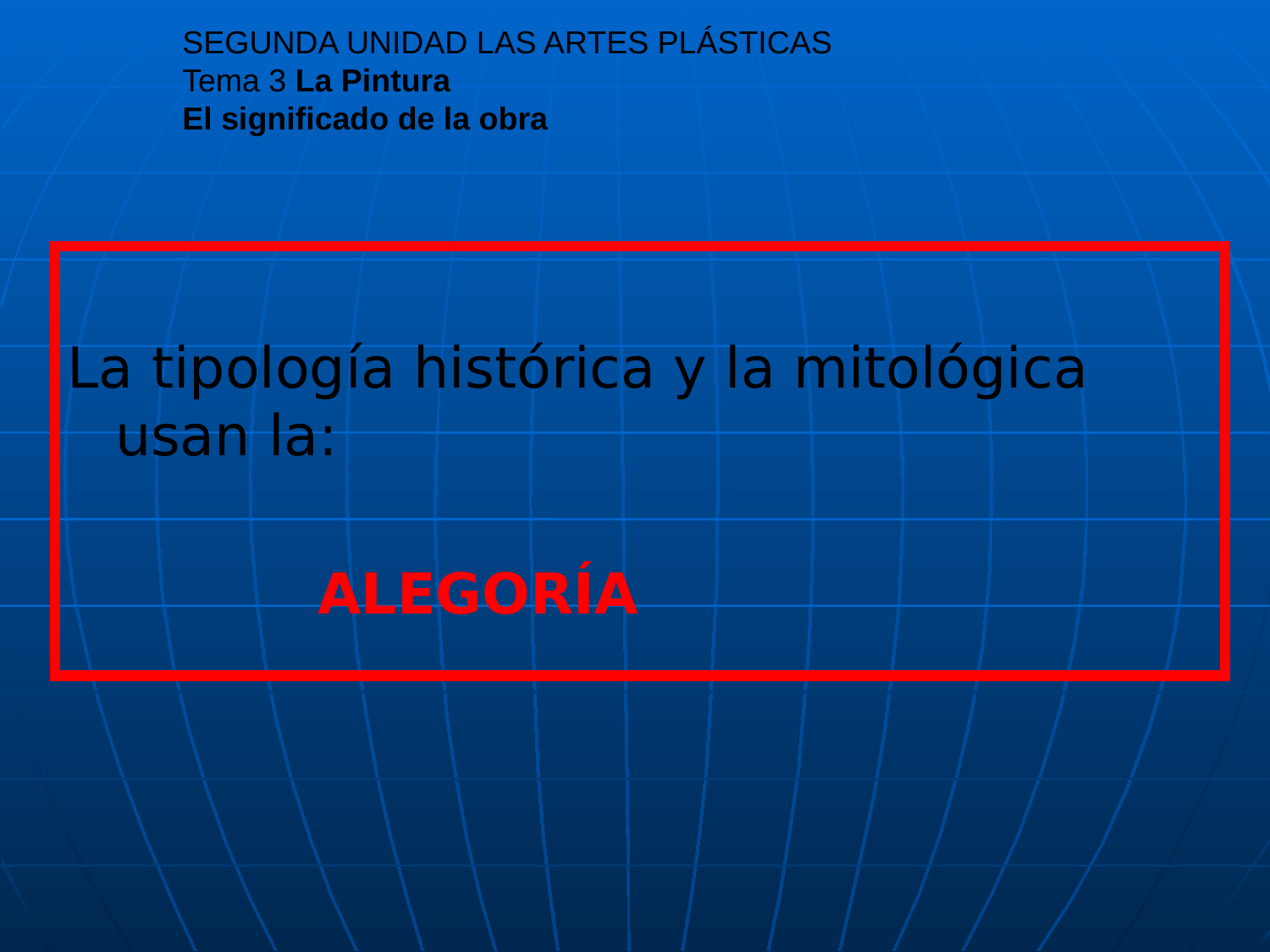

# SEGUNDA UNIDAD LAS ARTES PLÁSTICAS Tema 3 La Pintura El significado de la obra

La tipología histórica y la mitológica usan la:

ALEGORÍA